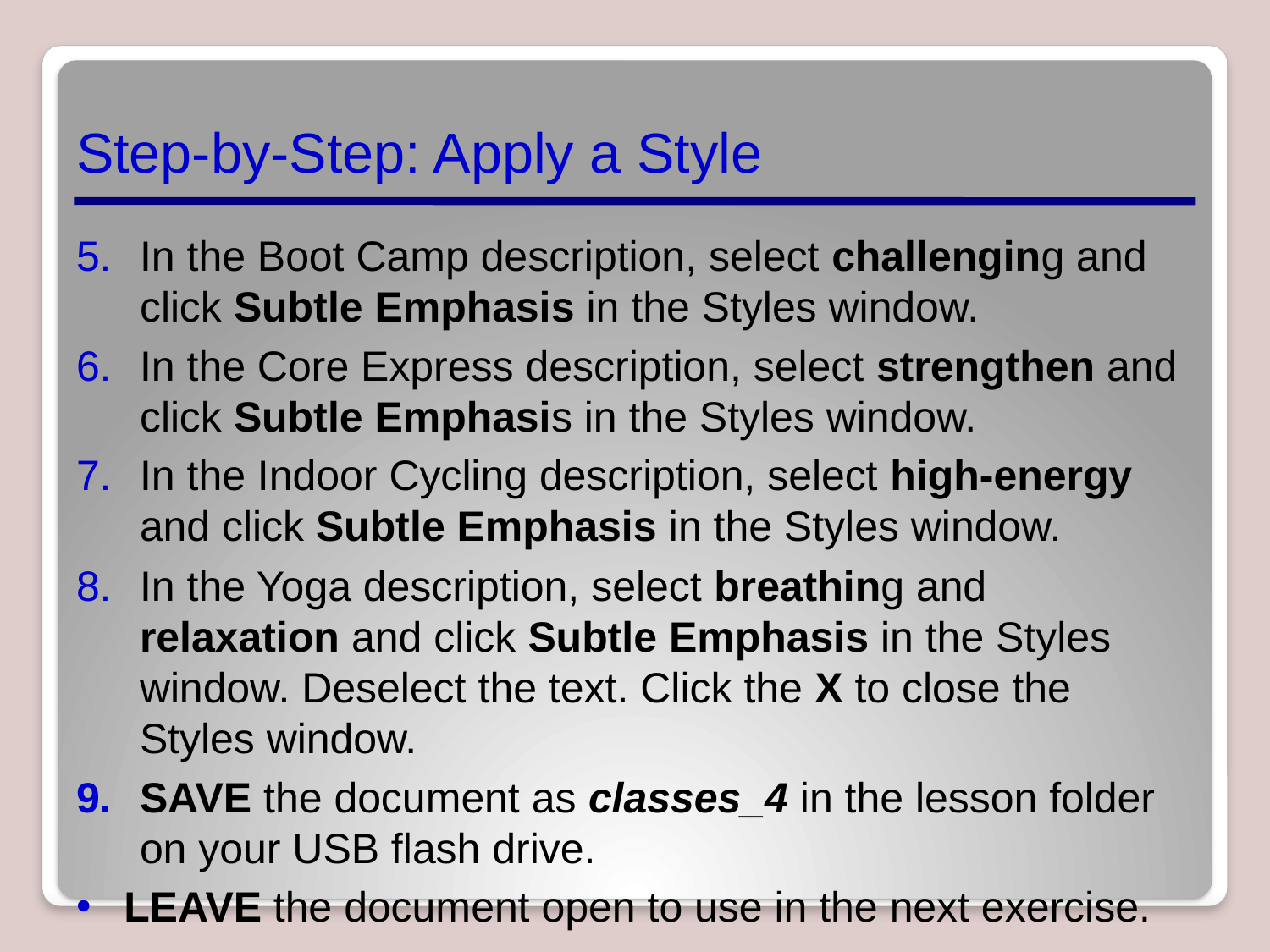

# Step-by-Step: Apply a Style
In the Boot Camp description, select challenging and click Subtle Emphasis in the Styles window.
In the Core Express description, select strengthen and click Subtle Emphasis in the Styles window.
In the Indoor Cycling description, select high-energy and click Subtle Emphasis in the Styles window.
In the Yoga description, select breathing and relaxation and click Subtle Emphasis in the Styles window. Deselect the text. Click the X to close the Styles window.
SAVE the document as classes_4 in the lesson folder on your USB flash drive.
LEAVE the document open to use in the next exercise.